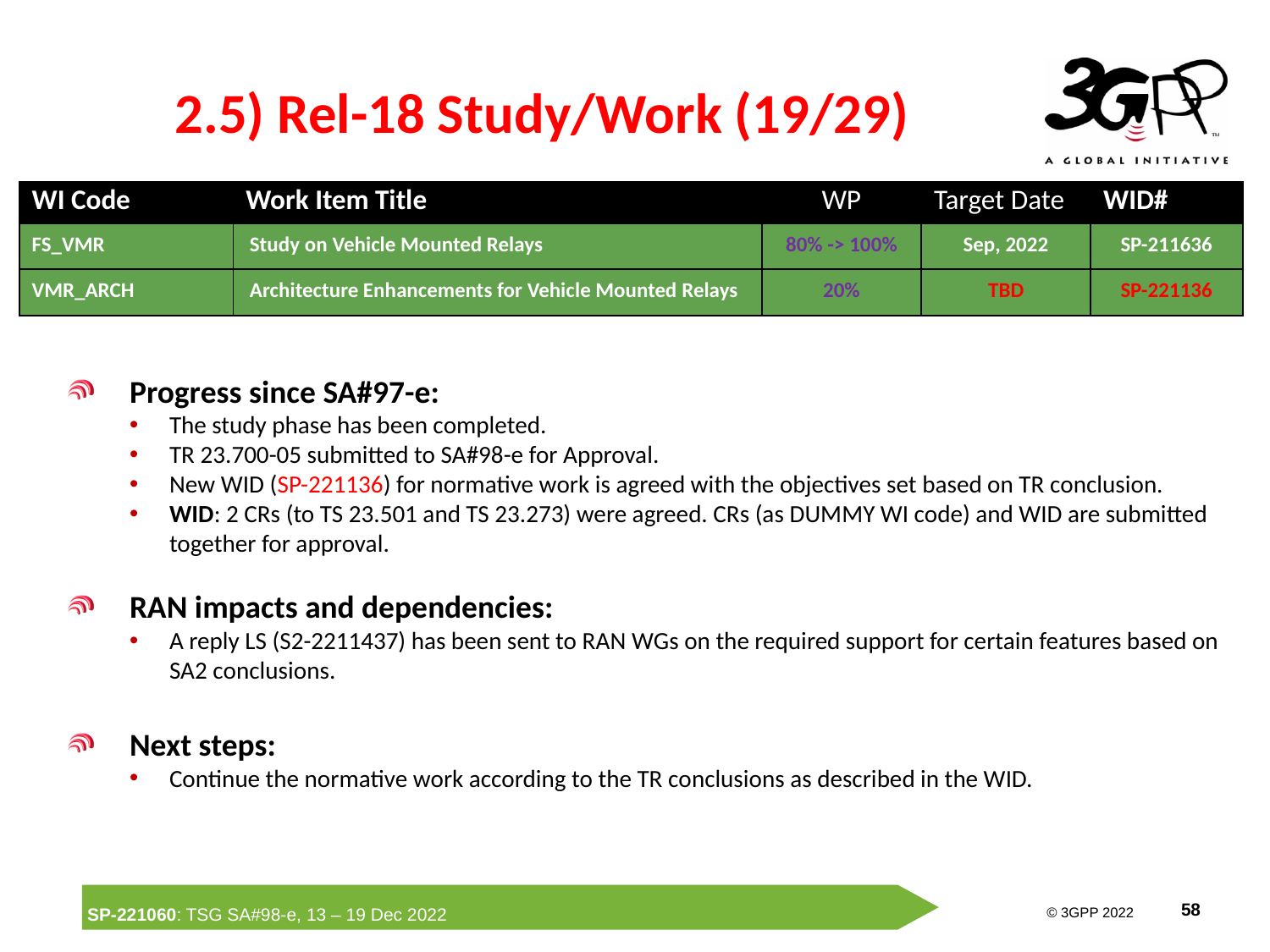

# 2.5) Rel-18 Study/Work (19/29)
| WI Code | Work Item Title | WP | Target Date | WID# |
| --- | --- | --- | --- | --- |
| FS\_VMR | Study on Vehicle Mounted Relays | 80% -> 100% | Sep, 2022 | SP-211636 |
| VMR\_ARCH | Architecture Enhancements for Vehicle Mounted Relays | 20% | TBD | SP-221136 |
Progress since SA#97-e:
The study phase has been completed.
TR 23.700-05 submitted to SA#98-e for Approval.
New WID (SP-221136) for normative work is agreed with the objectives set based on TR conclusion.
WID: 2 CRs (to TS 23.501 and TS 23.273) were agreed. CRs (as DUMMY WI code) and WID are submitted together for approval.

RAN impacts and dependencies:
A reply LS (S2-2211437) has been sent to RAN WGs on the required support for certain features based on SA2 conclusions.

Next steps:
Continue the normative work according to the TR conclusions as described in the WID.